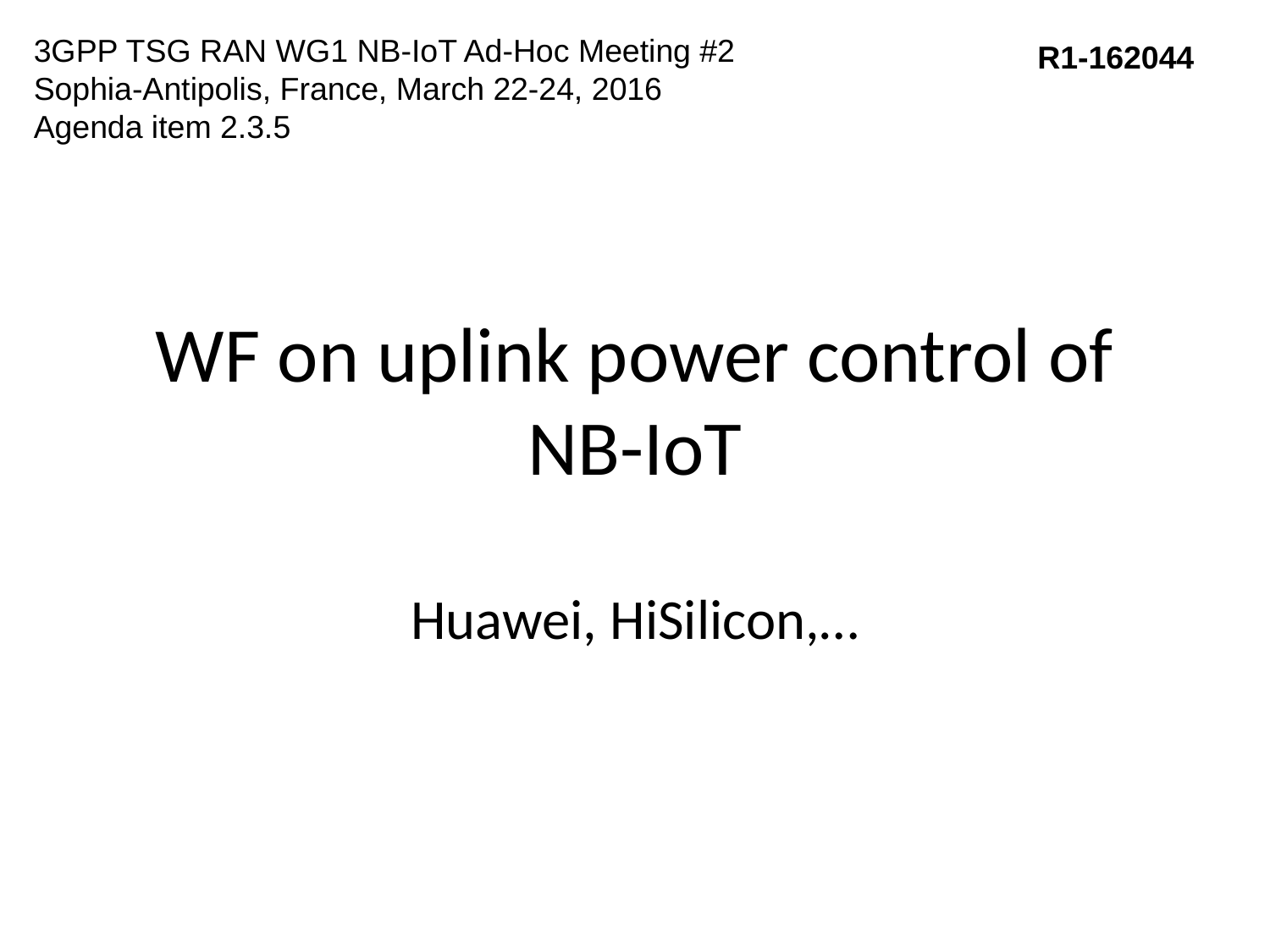

3GPP TSG RAN WG1 NB-IoT Ad-Hoc Meeting #2
Sophia-Antipolis, France, March 22-24, 2016
Agenda item 2.3.5
R1-162044
# WF on uplink power control of NB-IoT
Huawei, HiSilicon,…